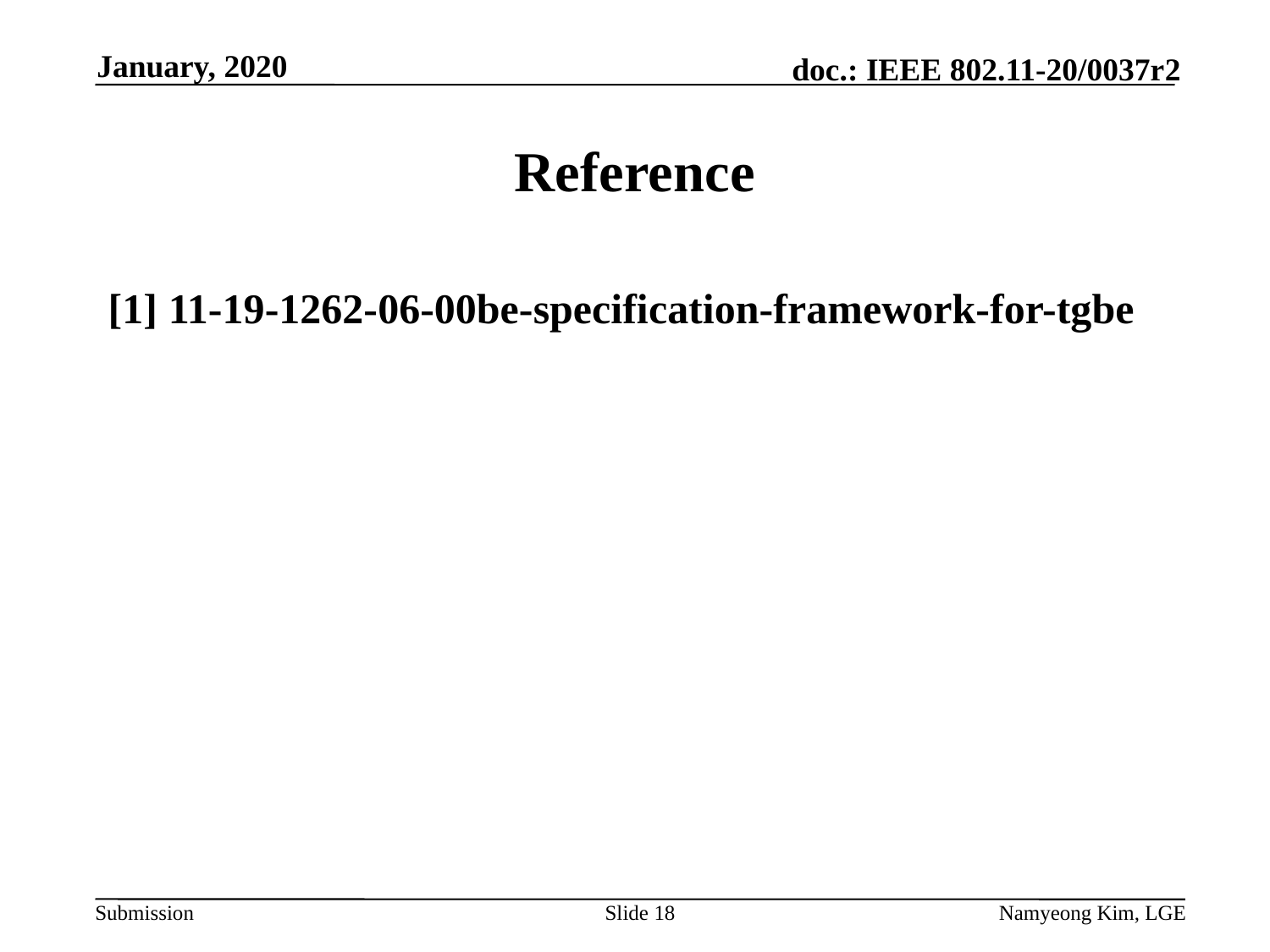

January, 2020
# Reference
[1] 11-19-1262-06-00be-specification-framework-for-tgbe
Slide 18
Namyeong Kim, LGE